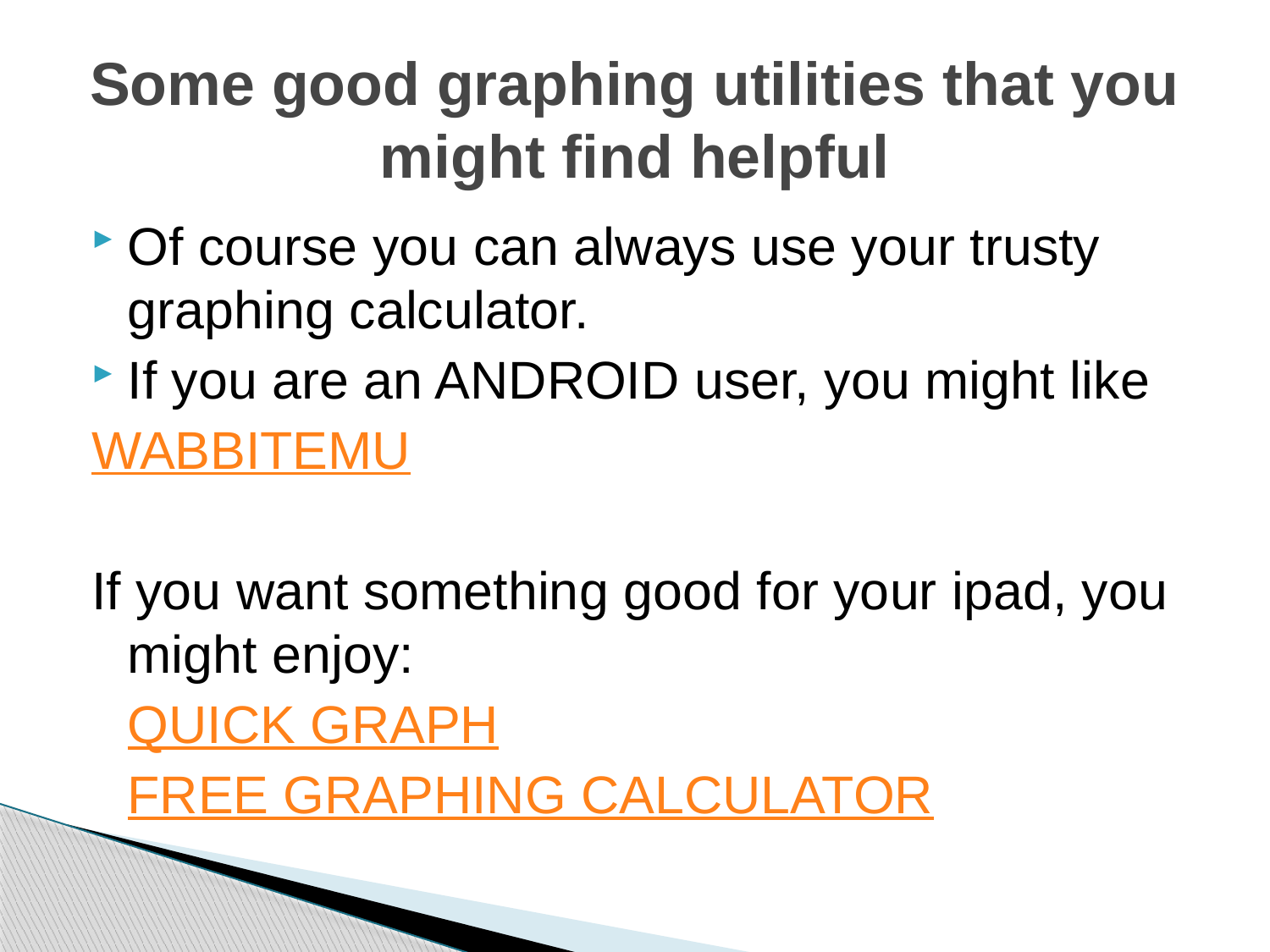

# Some good graphing utilities that you might find helpful
Of course you can always use your trusty graphing calculator.
If you are an ANDROID user, you might like
	WABBITEMU

If you want something good for your ipad, you might enjoy:
	QUICK GRAPH
	FREE GRAPHING CALCULATOR